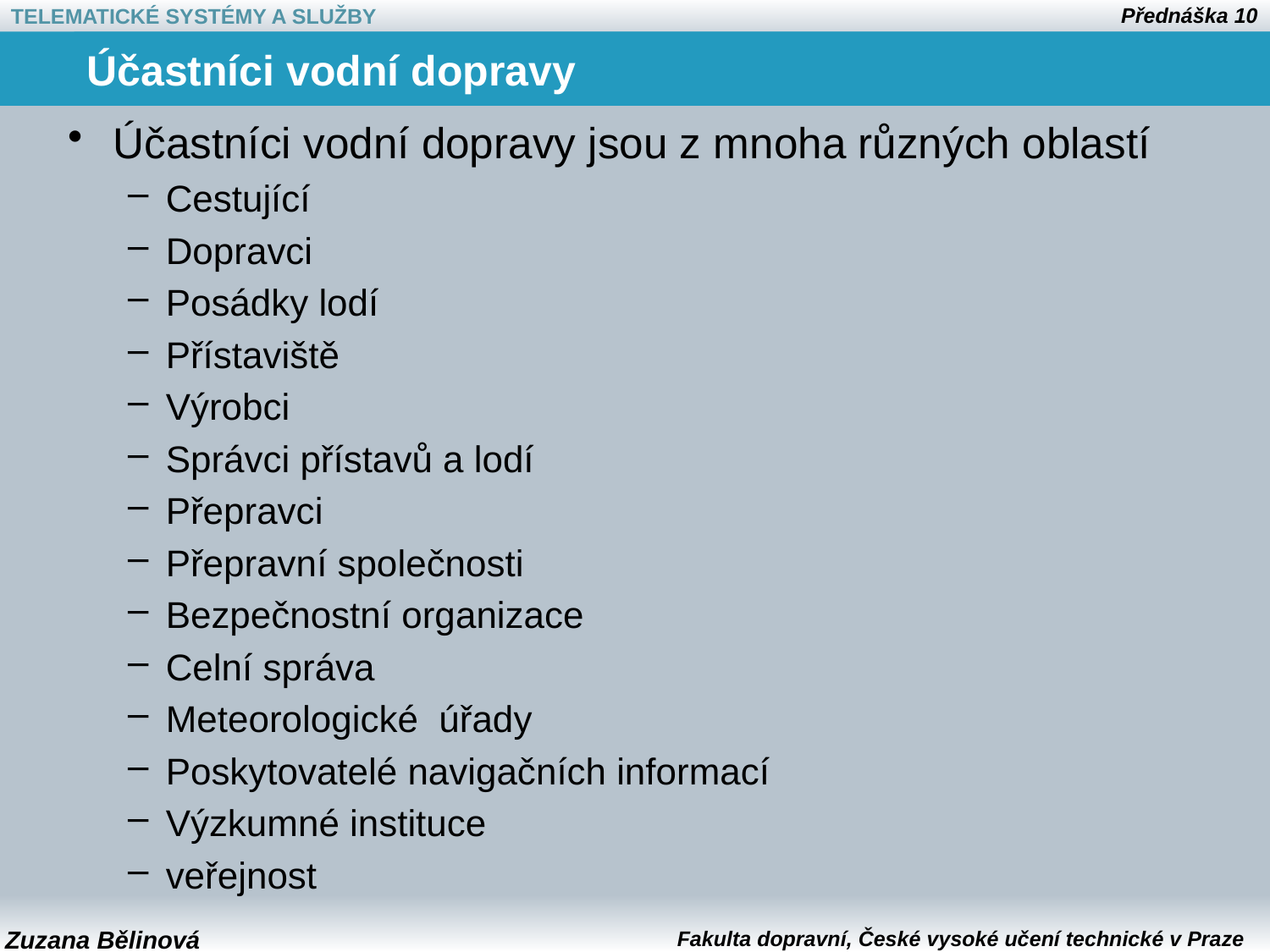

# Účastníci vodní dopravy
Účastníci vodní dopravy jsou z mnoha různých oblastí
Cestující
Dopravci
Posádky lodí
Přístaviště
Výrobci
Správci přístavů a lodí
Přepravci
Přepravní společnosti
Bezpečnostní organizace
Celní správa
Meteorologické  úřady
Poskytovatelé navigačních informací
Výzkumné instituce
veřejnost